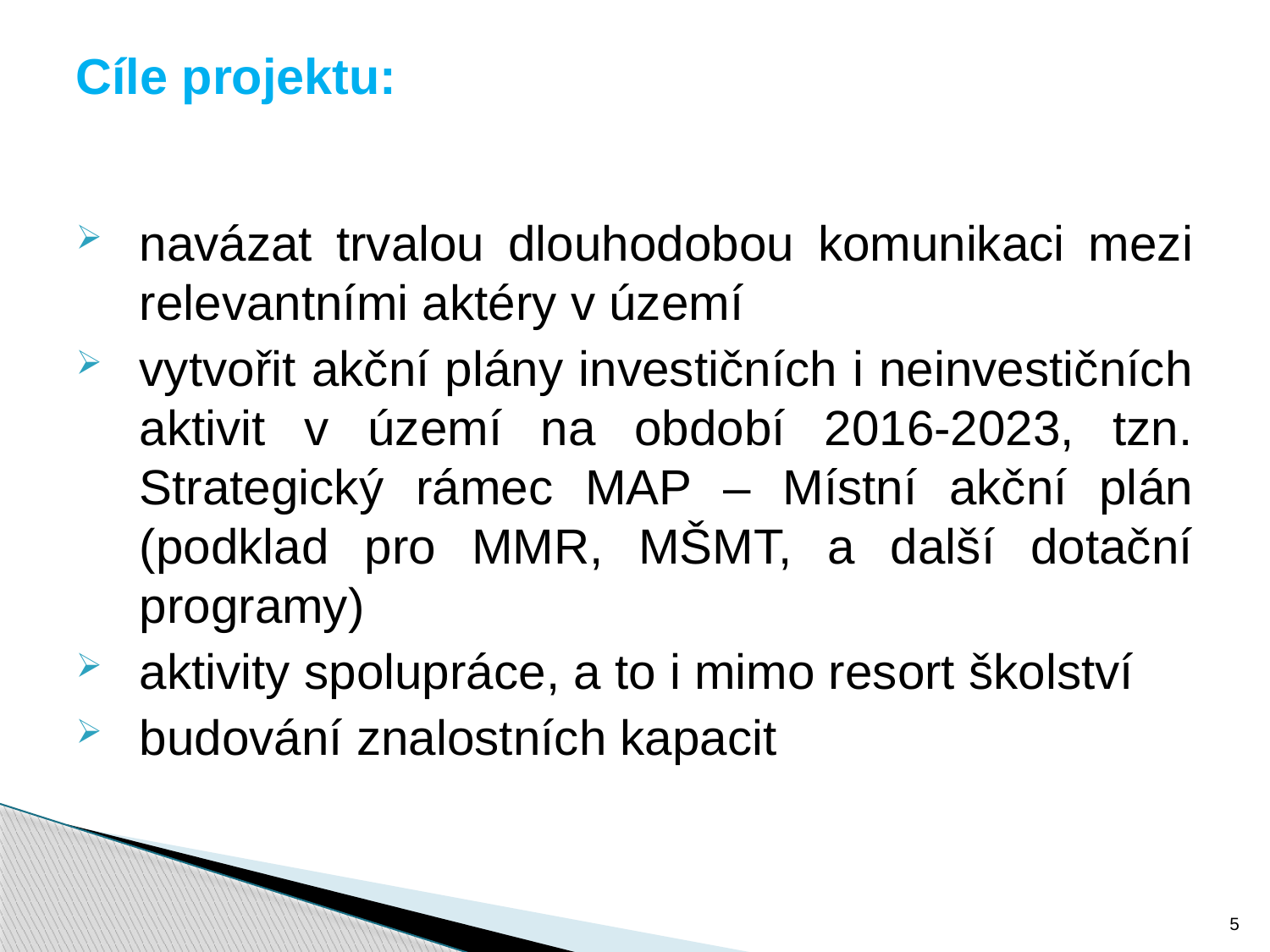

# Cíle projektu:
navázat trvalou dlouhodobou komunikaci mezi relevantními aktéry v území
vytvořit akční plány investičních i neinvestičních aktivit v území na období 2016-2023, tzn. Strategický rámec MAP – Místní akční plán (podklad pro MMR, MŠMT, a další dotační programy)
aktivity spolupráce, a to i mimo resort školství
budování znalostních kapacit

5